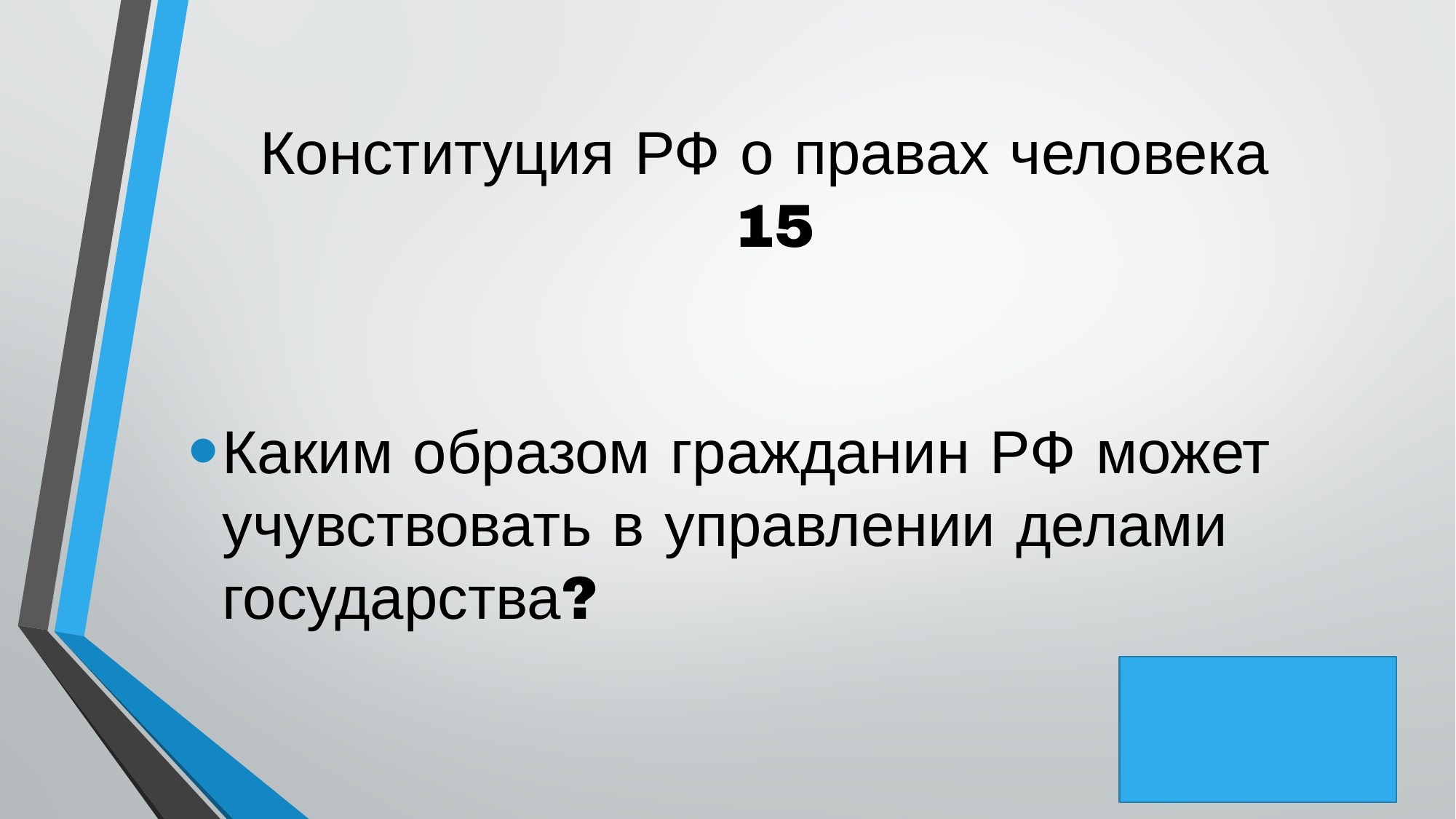

# Конституция РФ о правах человека 15
Каким образом гражданин РФ может учувствовать в управлении делами государства?